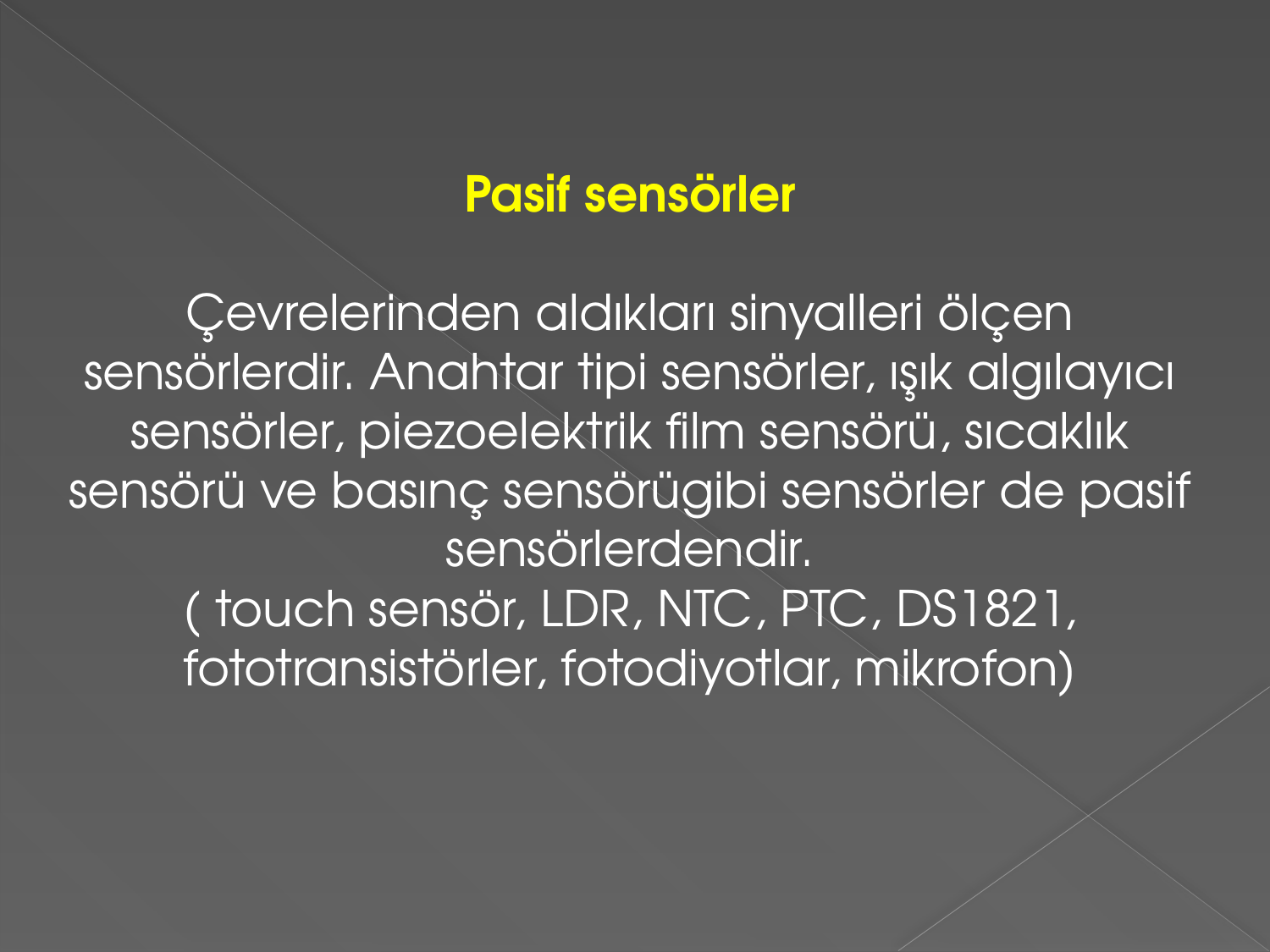

Pasif sensörler

Çevrelerinden aldıkları sinyalleri ölçen sensörlerdir. Anahtar tipi sensörler, ışık algılayıcı sensörler, piezoelektrik film sensörü, sıcaklık sensörü ve basınç sensörügibi sensörler de pasif sensörlerdendir.
( touch sensör, LDR, NTC, PTC, DS1821, fototransistörler, fotodiyotlar, mikrofon)